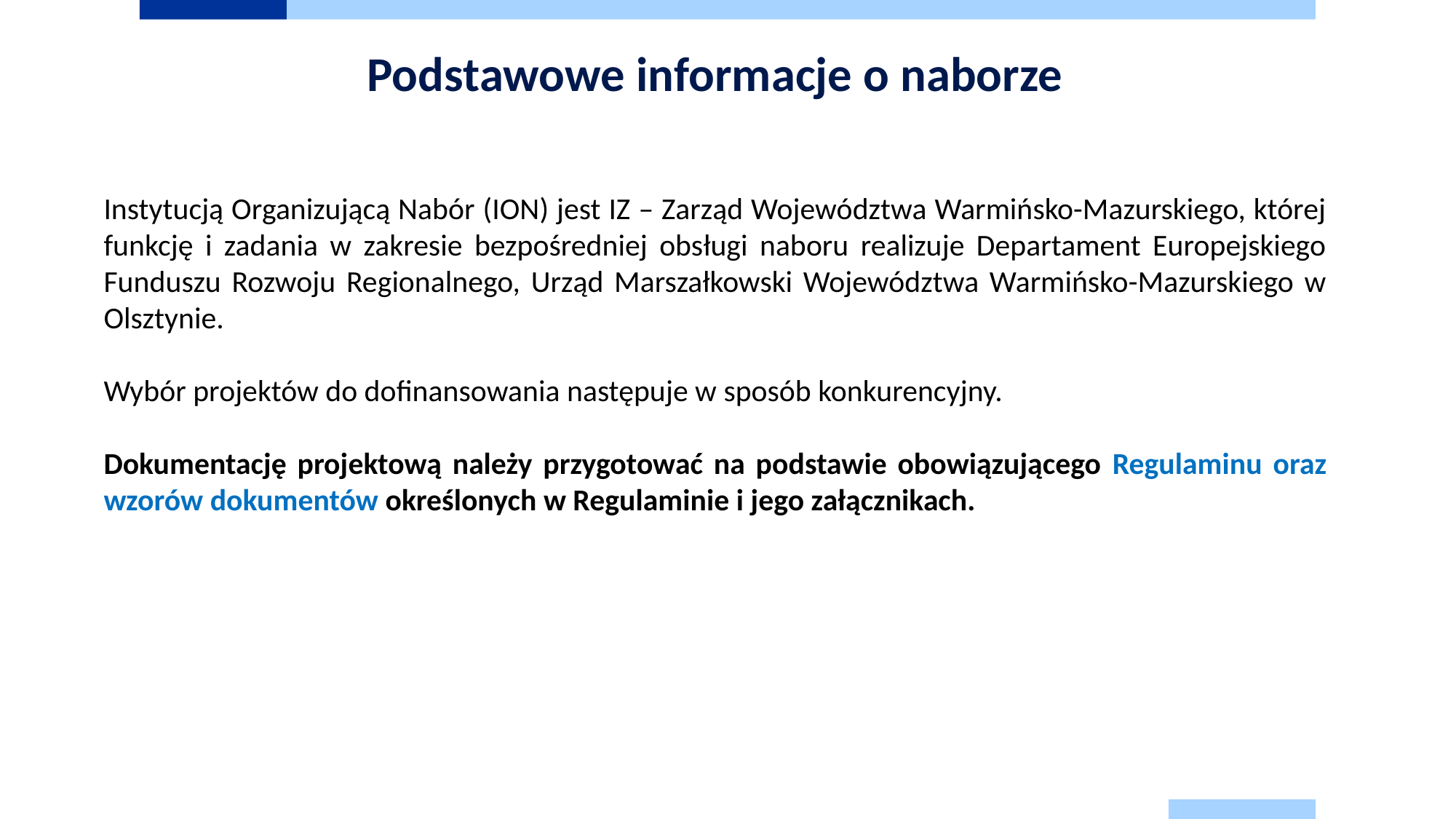

Podstawowe informacje o naborze
Instytucją Organizującą Nabór (ION) jest IZ – Zarząd Województwa Warmińsko-Mazurskiego, której funkcję i zadania w zakresie bezpośredniej obsługi naboru realizuje Departament Europejskiego Funduszu Rozwoju Regionalnego, Urząd Marszałkowski Województwa Warmińsko-Mazurskiego w Olsztynie.

Wybór projektów do dofinansowania następuje w sposób konkurencyjny.

Dokumentację projektową należy przygotować na podstawie obowiązującego Regulaminu oraz wzorów dokumentów określonych w Regulaminie i jego załącznikach.